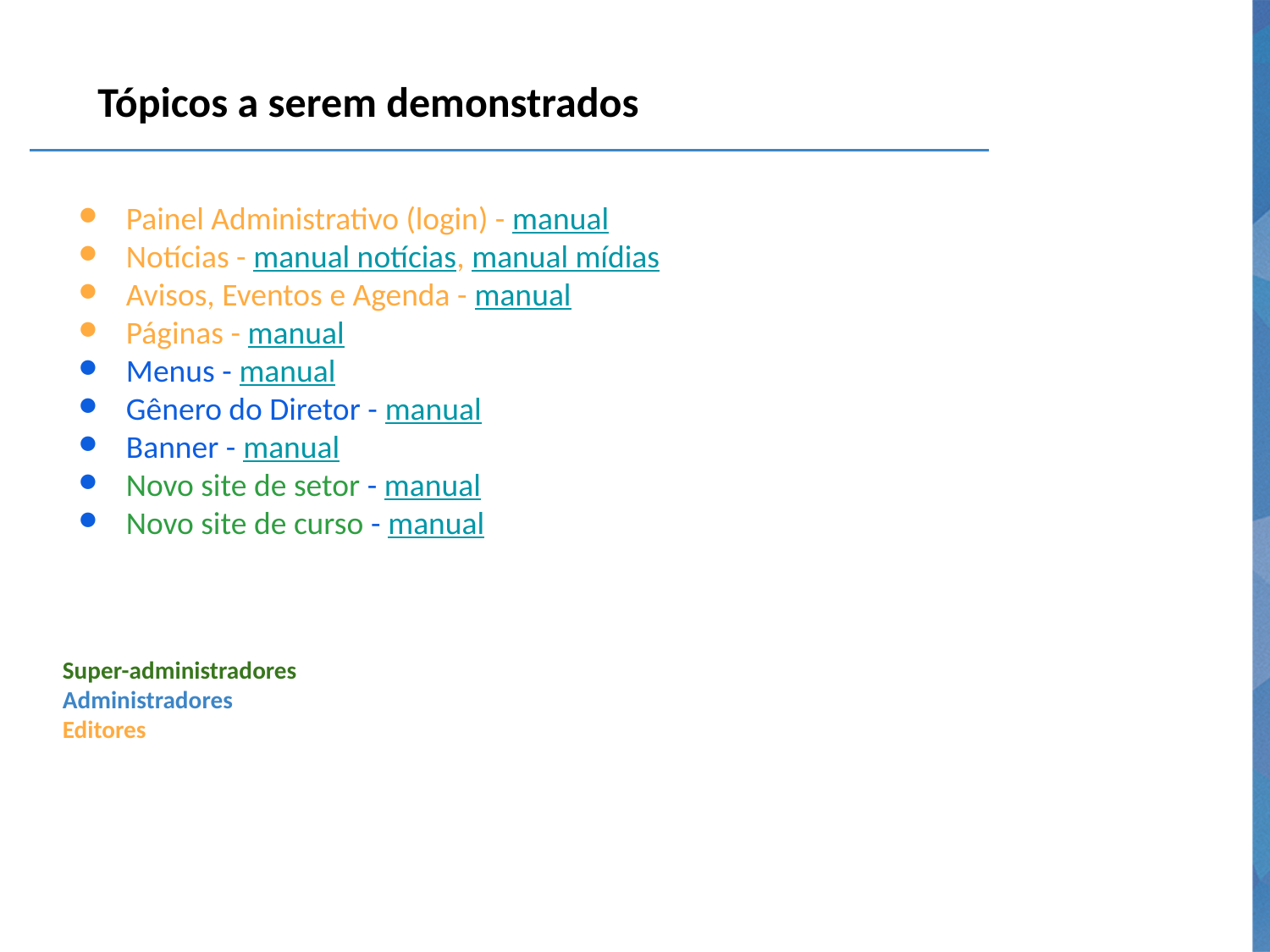

# Tópicos a serem demonstrados
Painel Administrativo (login) - manual
Notícias - manual notícias, manual mídias
Avisos, Eventos e Agenda - manual
Páginas - manual
Menus - manual
Gênero do Diretor - manual
Banner - manual
Novo site de setor - manual
Novo site de curso - manual

Super-administradores
Administradores
Editores